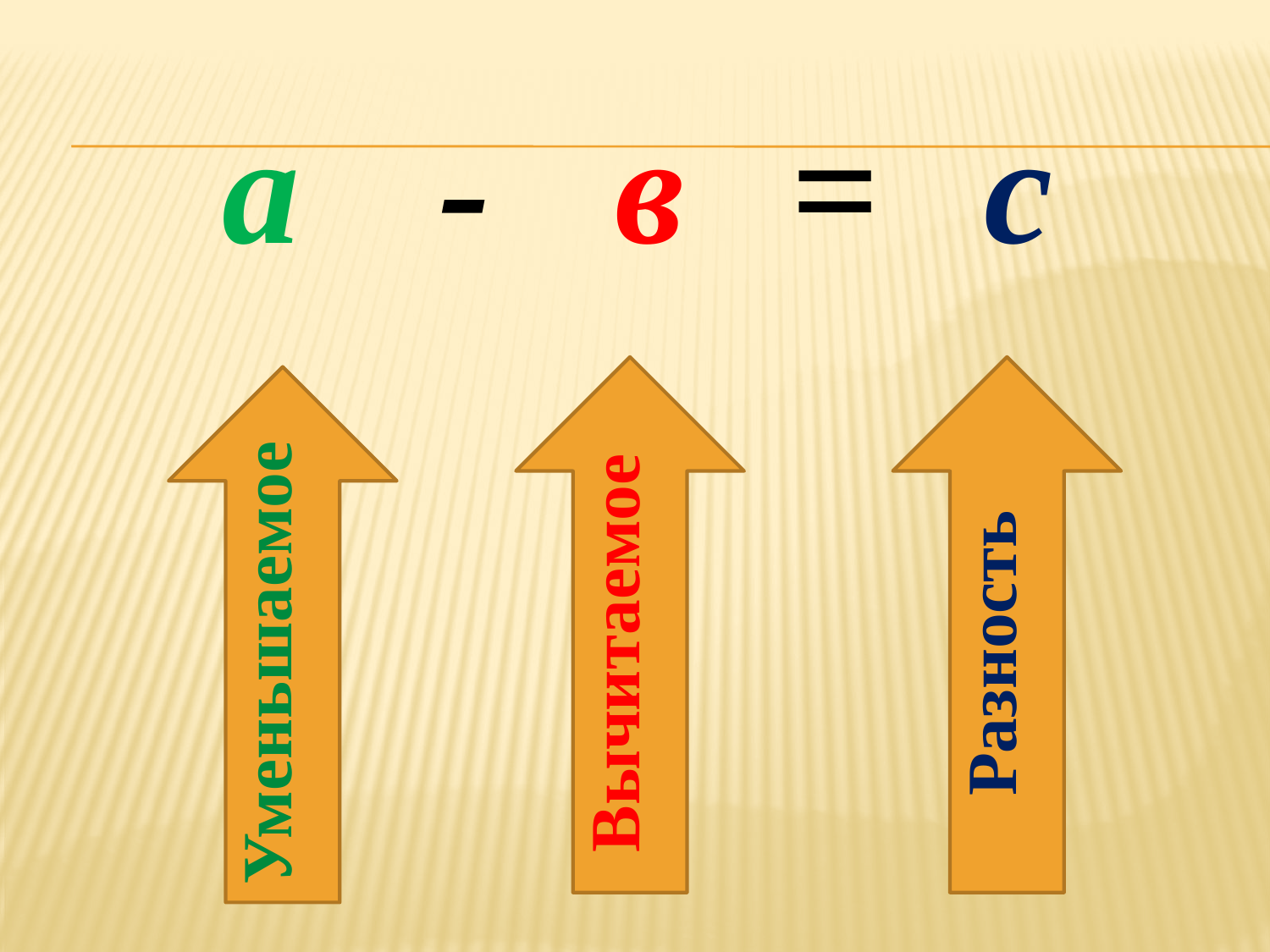

| а | - | в | = | с |
| --- | --- | --- | --- | --- |
Вычитаемое

Разность

Уменьшаемое